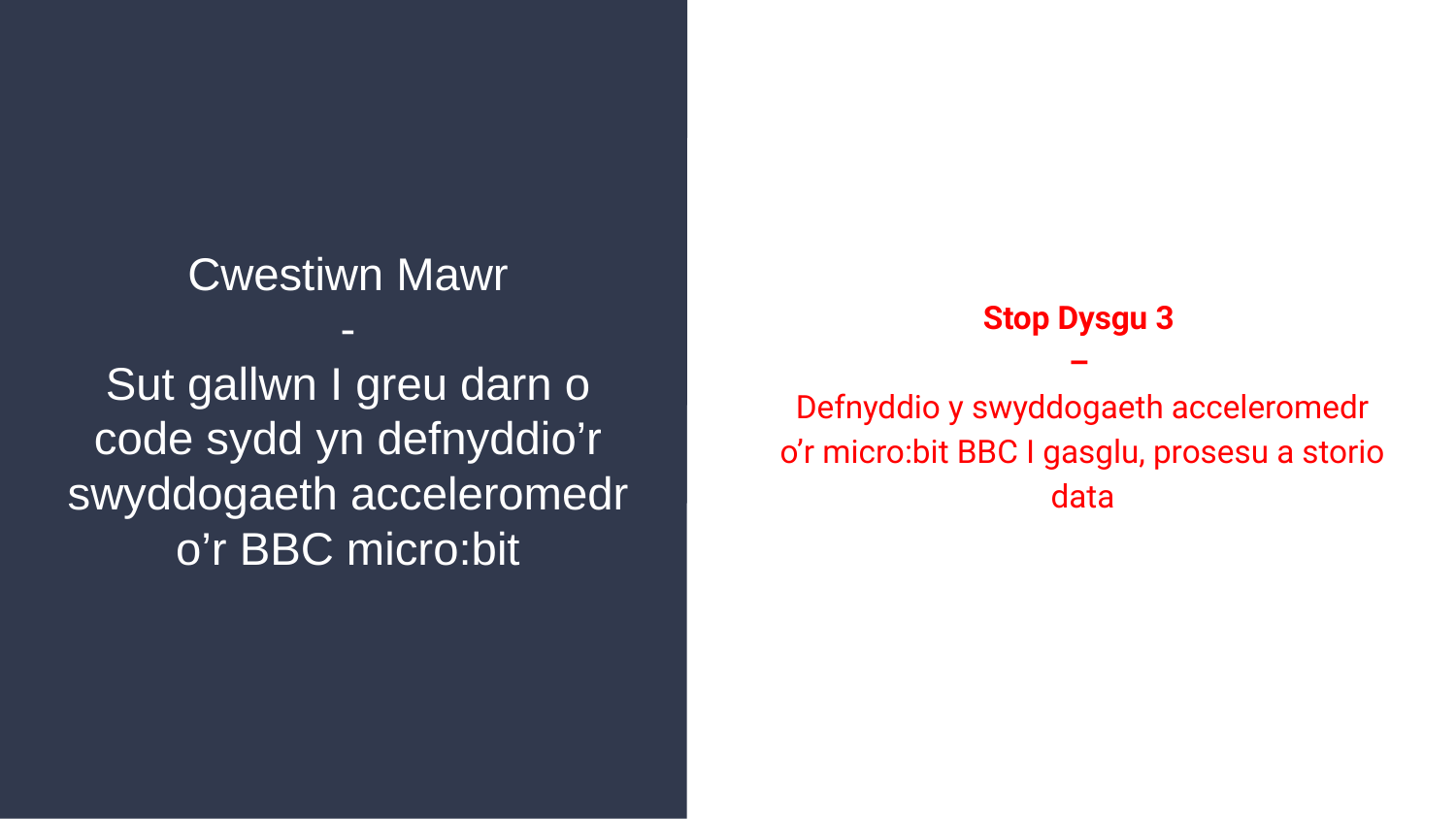

Stop Dysgu 3
–
Defnyddio y swyddogaeth acceleromedr o’r micro:bit BBC I gasglu, prosesu a storio data

# Cwestiwn Mawr - Sut gallwn I greu darn o code sydd yn defnyddio’r swyddogaeth acceleromedr o’r BBC micro:bit